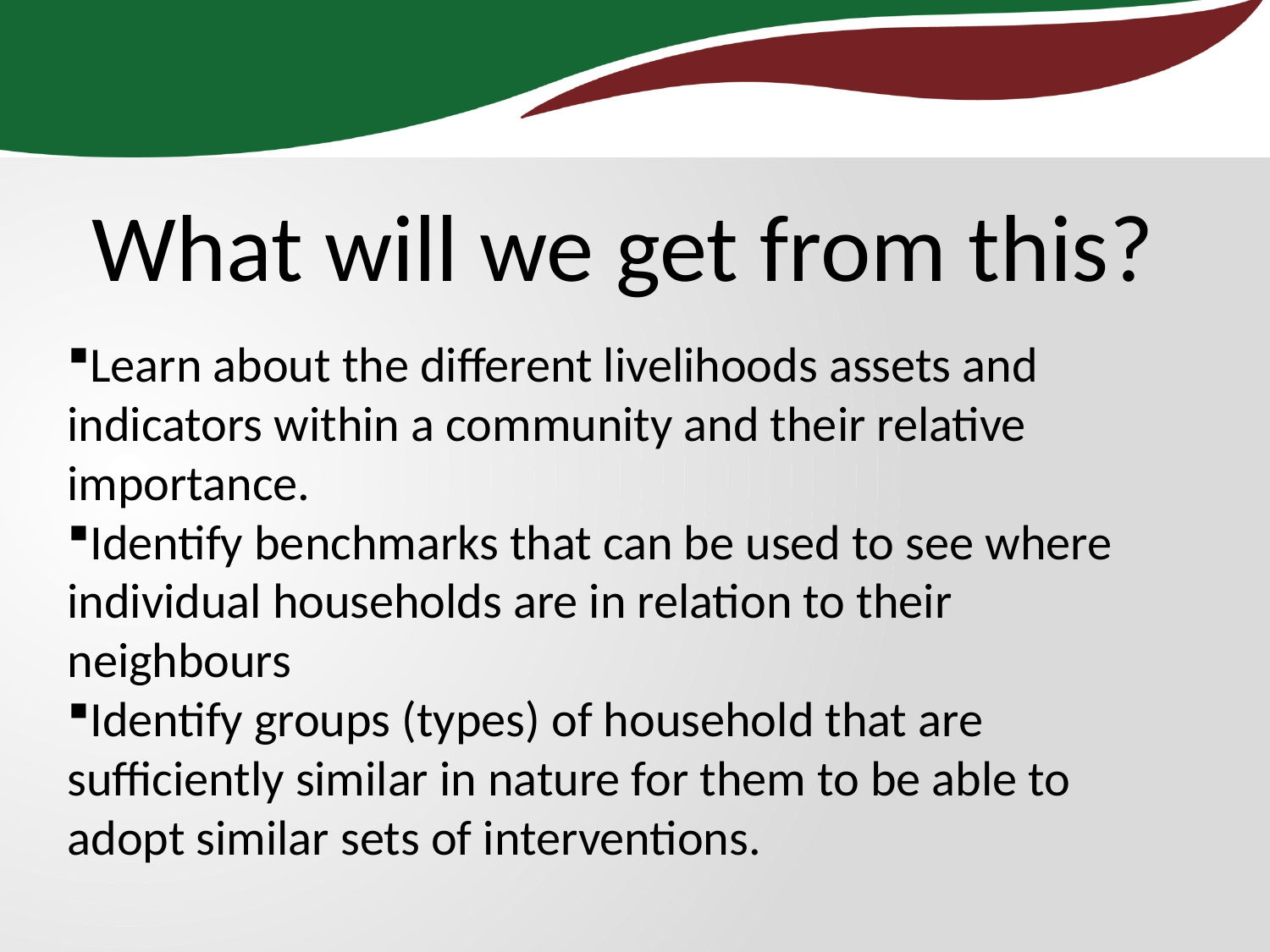

What will we get from this?
Learn about the different livelihoods assets and indicators within a community and their relative importance.
Identify benchmarks that can be used to see where individual households are in relation to their neighbours
Identify groups (types) of household that are sufficiently similar in nature for them to be able to adopt similar sets of interventions.